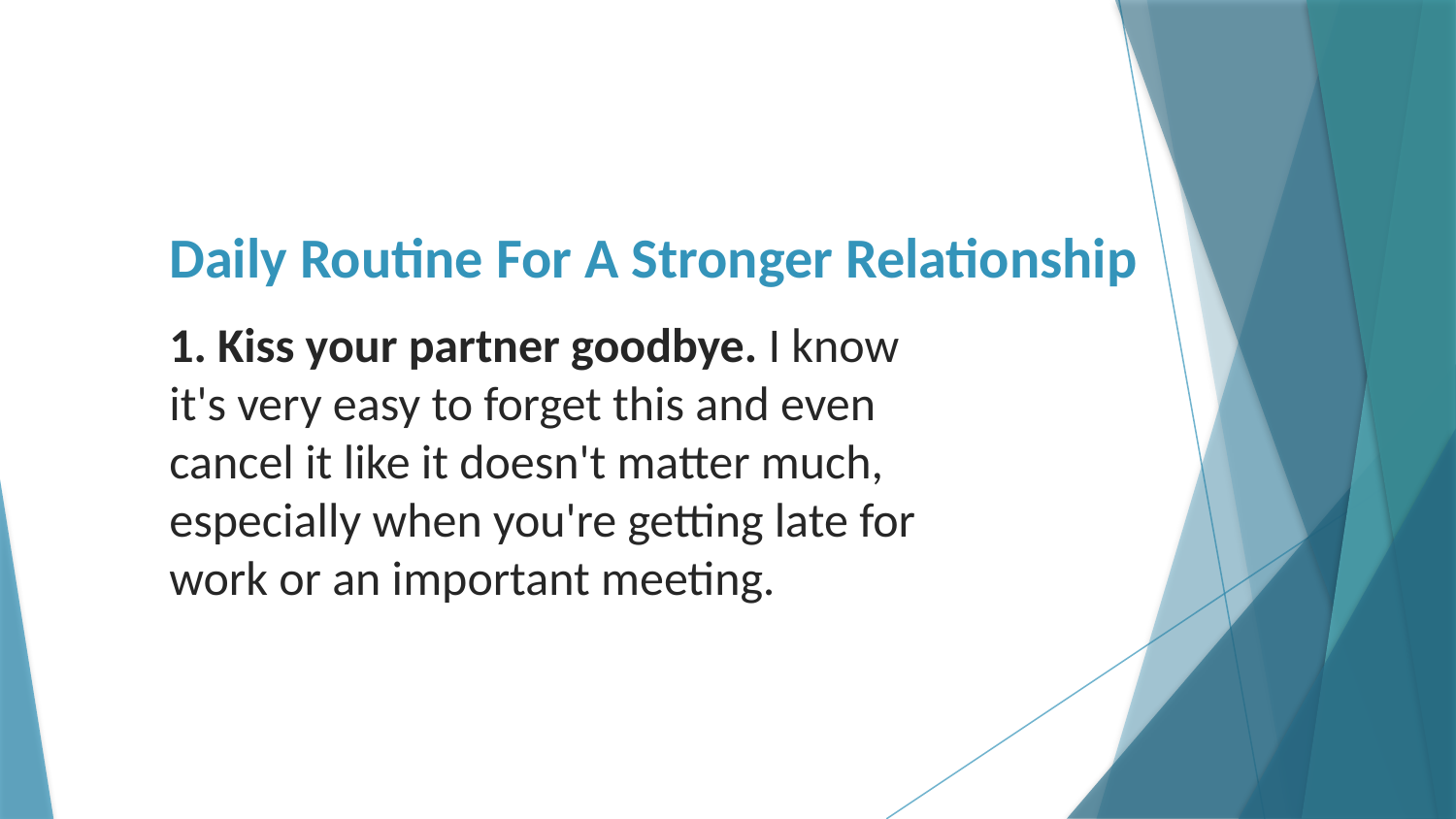

# Daily Routine For A Stronger Relationship
1. Kiss your partner goodbye. I know it's very easy to forget this and even cancel it like it doesn't matter much, especially when you're getting late for work or an important meeting.